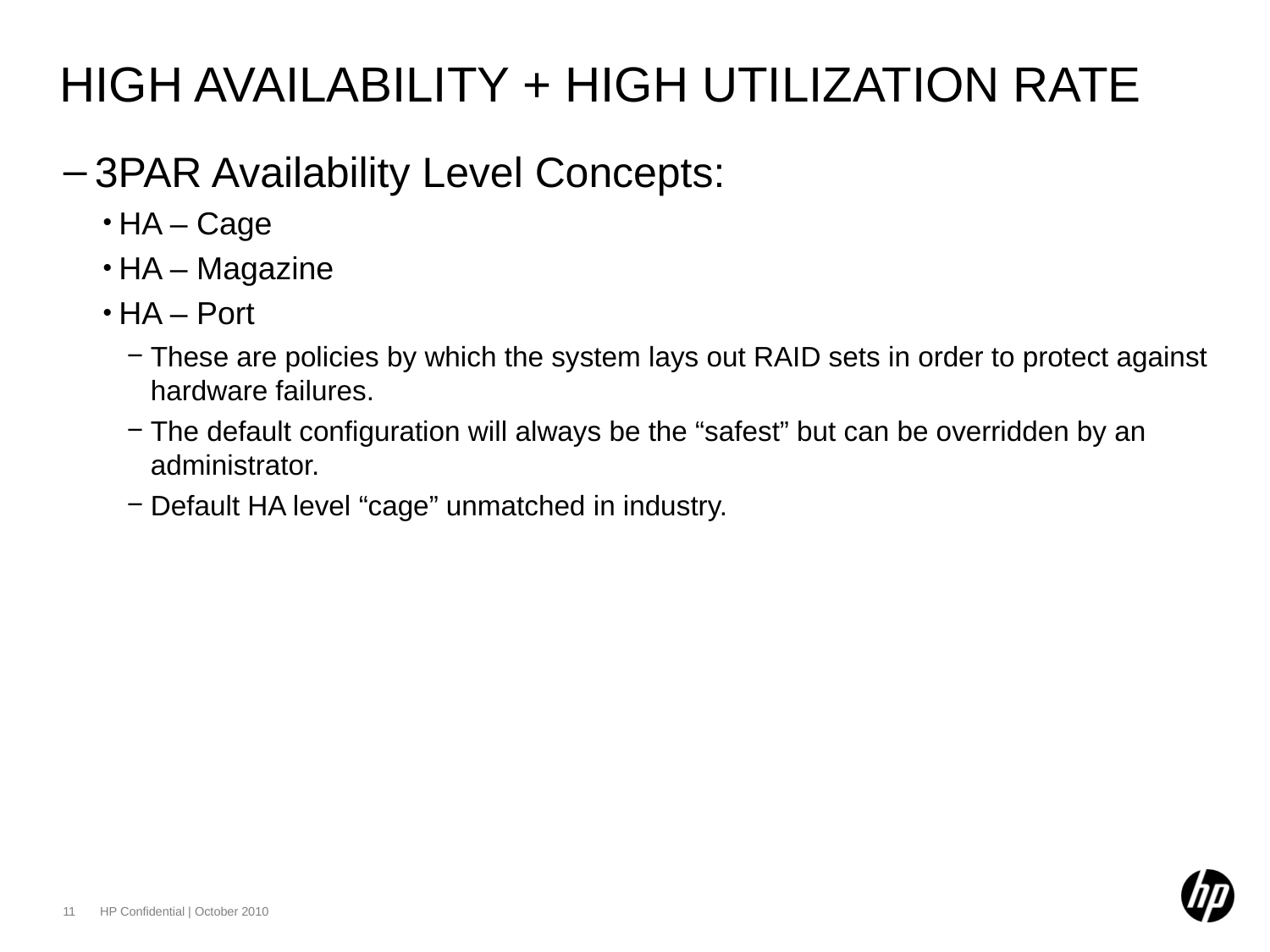

# High Availability + High Utilization Rate
3PAR Availability Level Concepts:
HA – Cage
HA – Magazine
HA – Port
These are policies by which the system lays out RAID sets in order to protect against hardware failures.
The default configuration will always be the “safest” but can be overridden by an administrator.
Default HA level “cage” unmatched in industry.